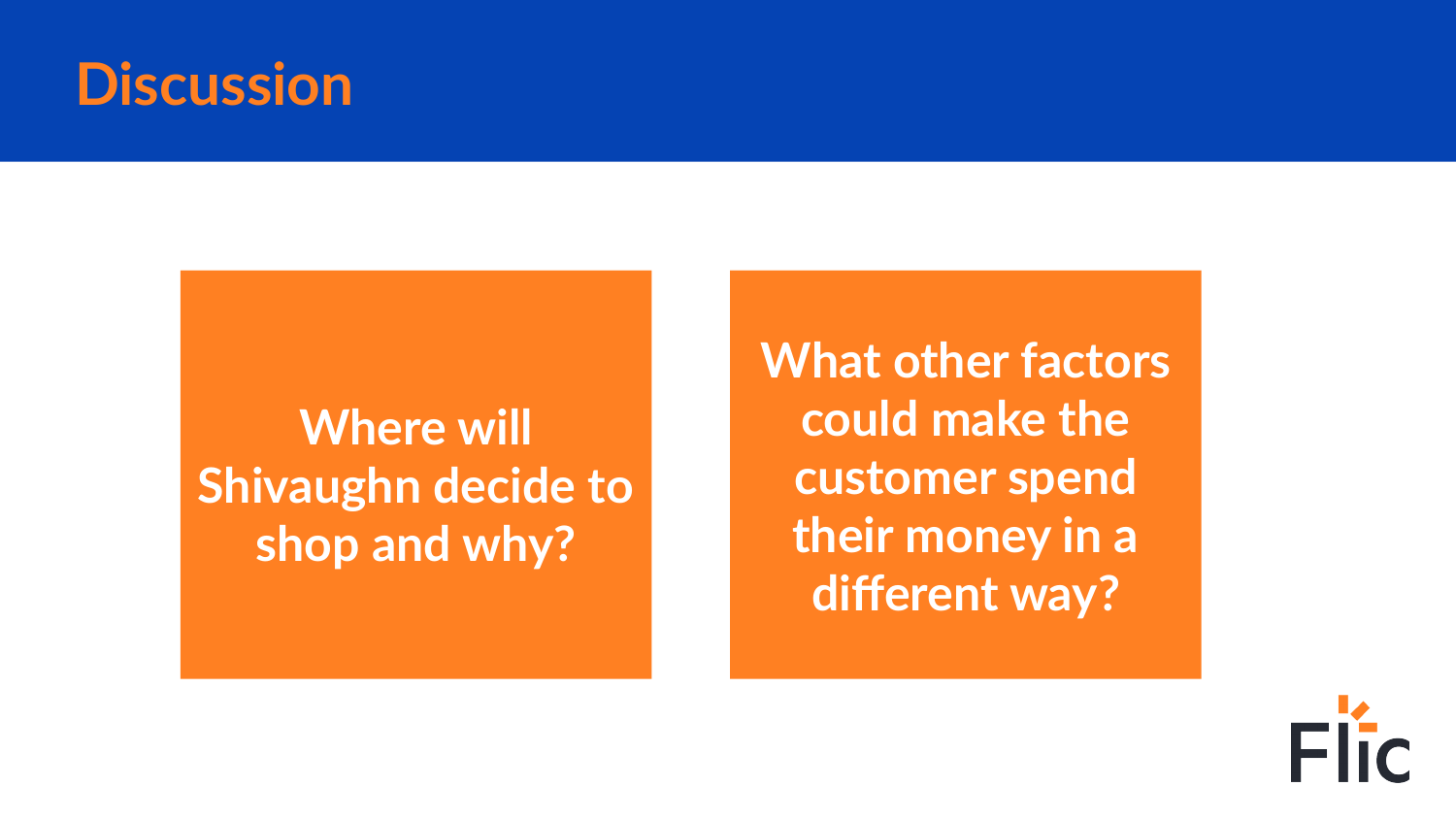

# Discussion

What other factors could make the customer spend their money in a different way?

Where will Shivaughn decide to shop and why?